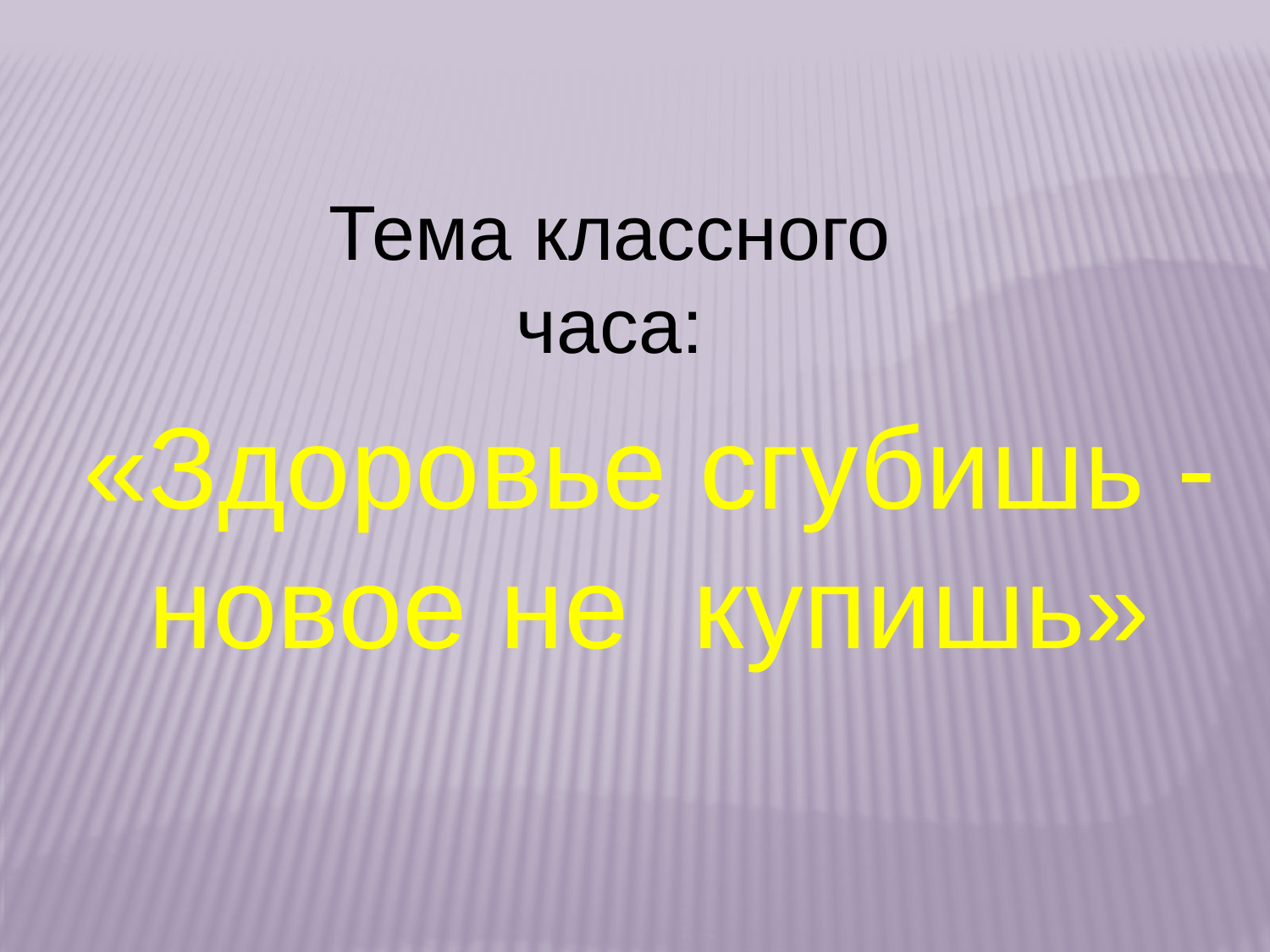

Тема классного часа:
«Здоровье сгубишь - новое не  купишь»